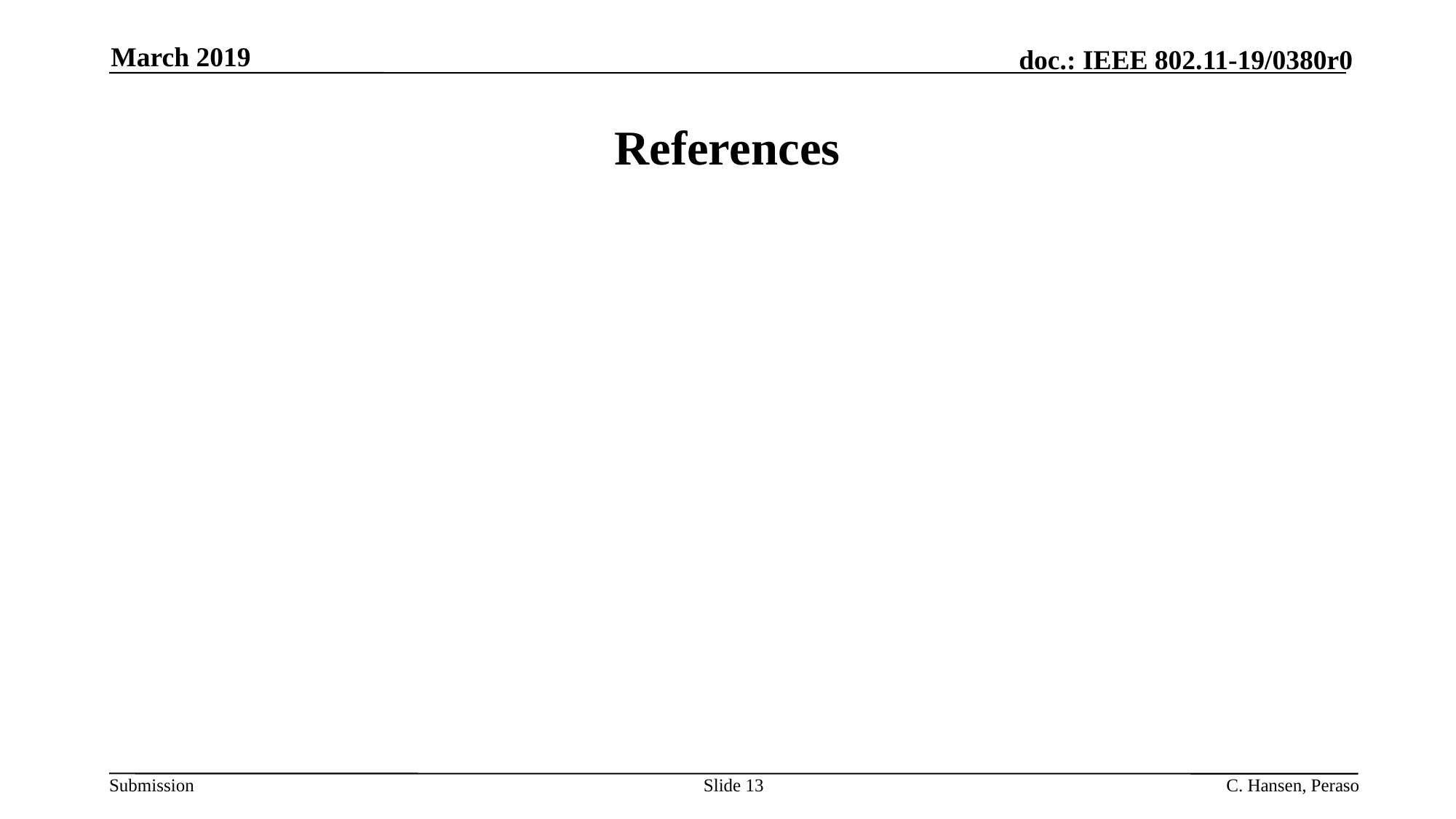

March 2019
# References

Slide 13
C. Hansen, Peraso